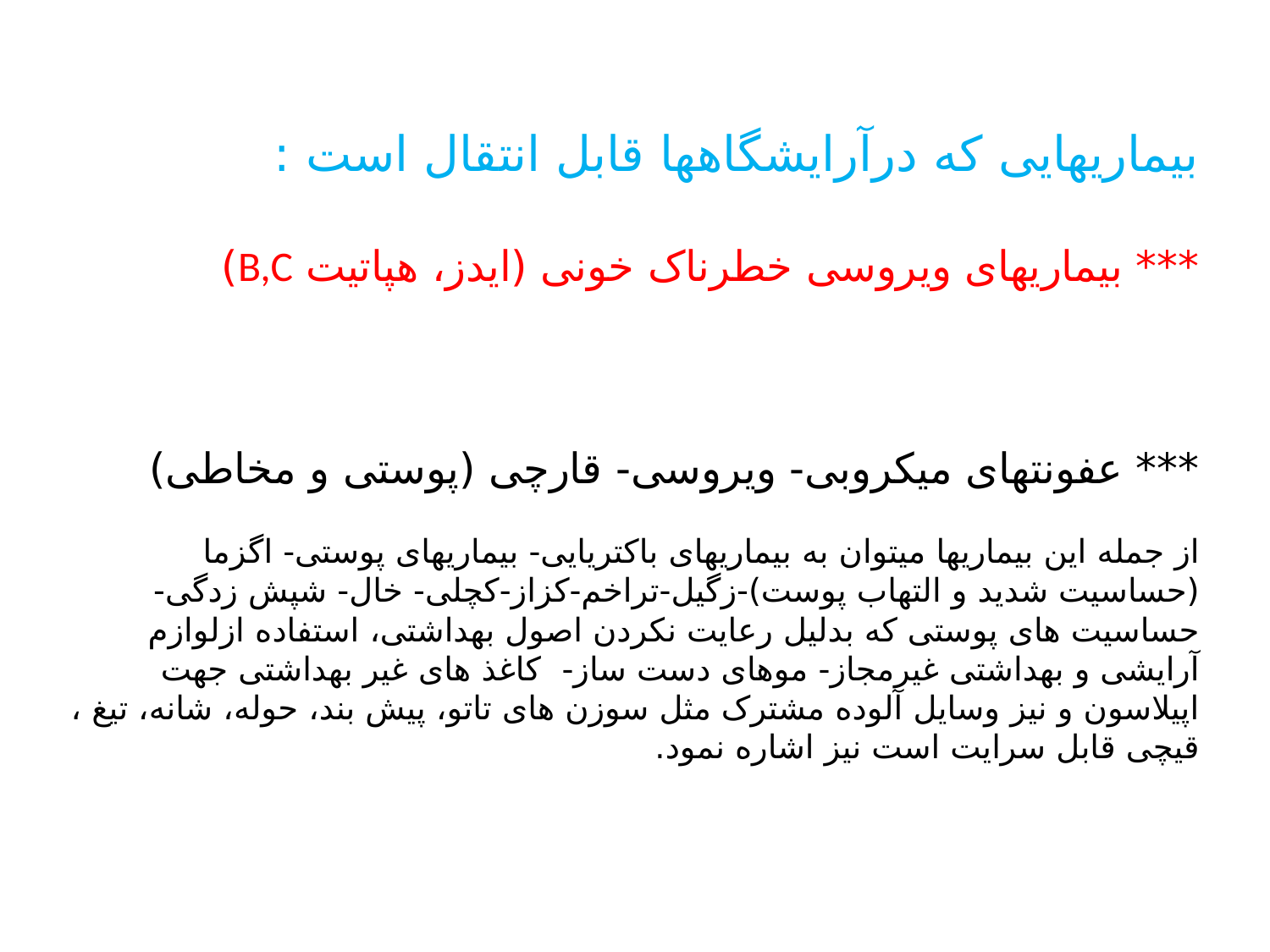

# بیماریهایی که درآرایشگاهها قابل انتقال است : *** بیماریهای ویروسی خطرناک خونی (ایدز، هپاتیت B,C) *** عفونتهای میکروبی- ویروسی- قارچی (پوستی و مخاطی) از جمله این بیماریها میتوان به بیماریهای باکتریایی- بیماریهای پوستی- اگزما (حساسیت شدید و التهاب پوست)-زگیل-تراخم-کزاز-کچلی- خال- شپش زدگی-حساسیت های پوستی که بدلیل رعایت نکردن اصول بهداشتی، استفاده ازلوازم آرایشی و بهداشتی غیرمجاز- موهای دست ساز-  کاغذ های غیر بهداشتی جهت اپیلاسون و نیز وسایل آلوده مشترک مثل سوزن های تاتو، پیش بند، حوله، شانه، تیغ ، قیچی قابل سرایت است نیز اشاره نمود.